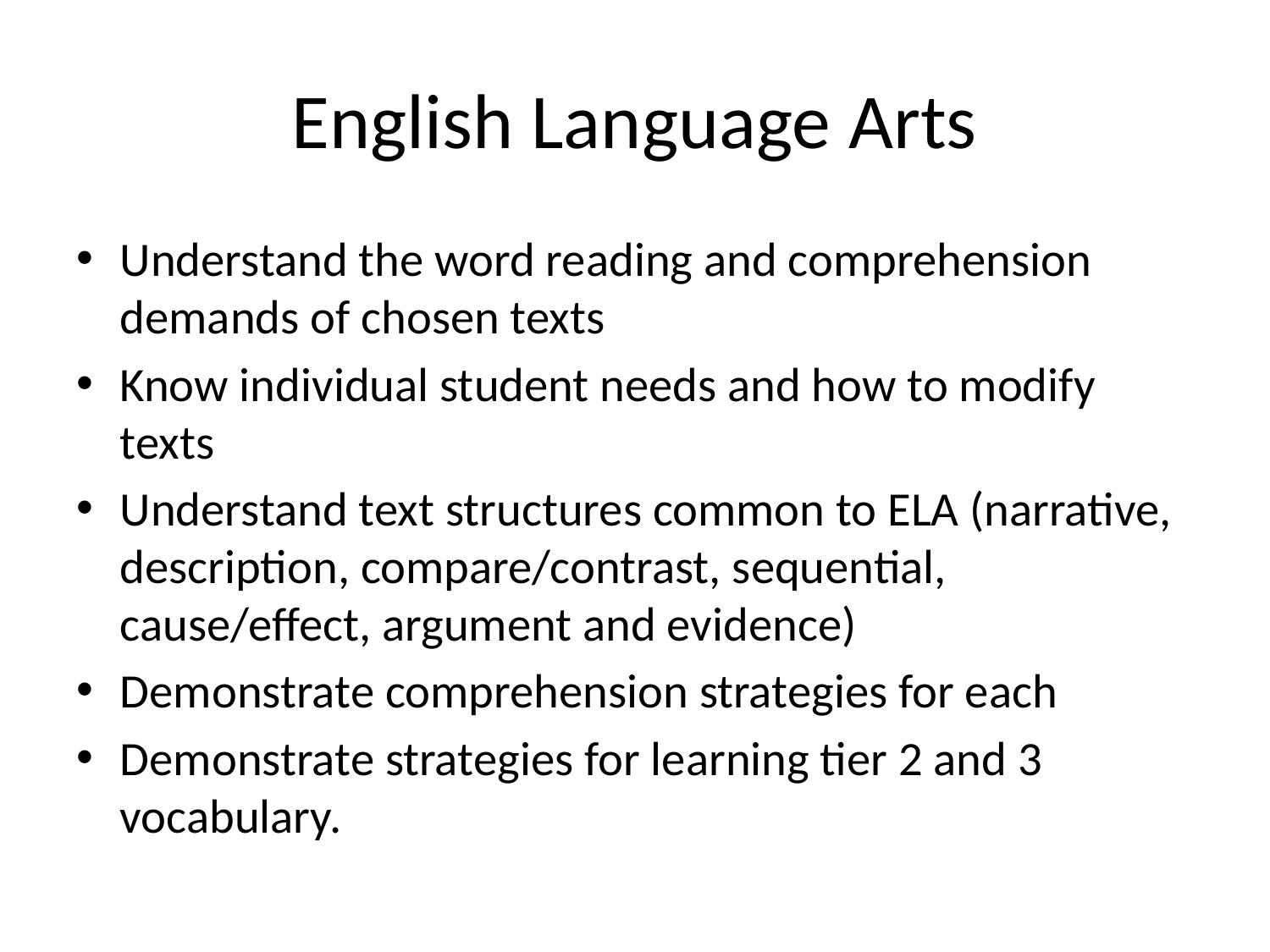

# English Language Arts
Understand the word reading and comprehension demands of chosen texts
Know individual student needs and how to modify texts
Understand text structures common to ELA (narrative, description, compare/contrast, sequential, cause/effect, argument and evidence)
Demonstrate comprehension strategies for each
Demonstrate strategies for learning tier 2 and 3 vocabulary.